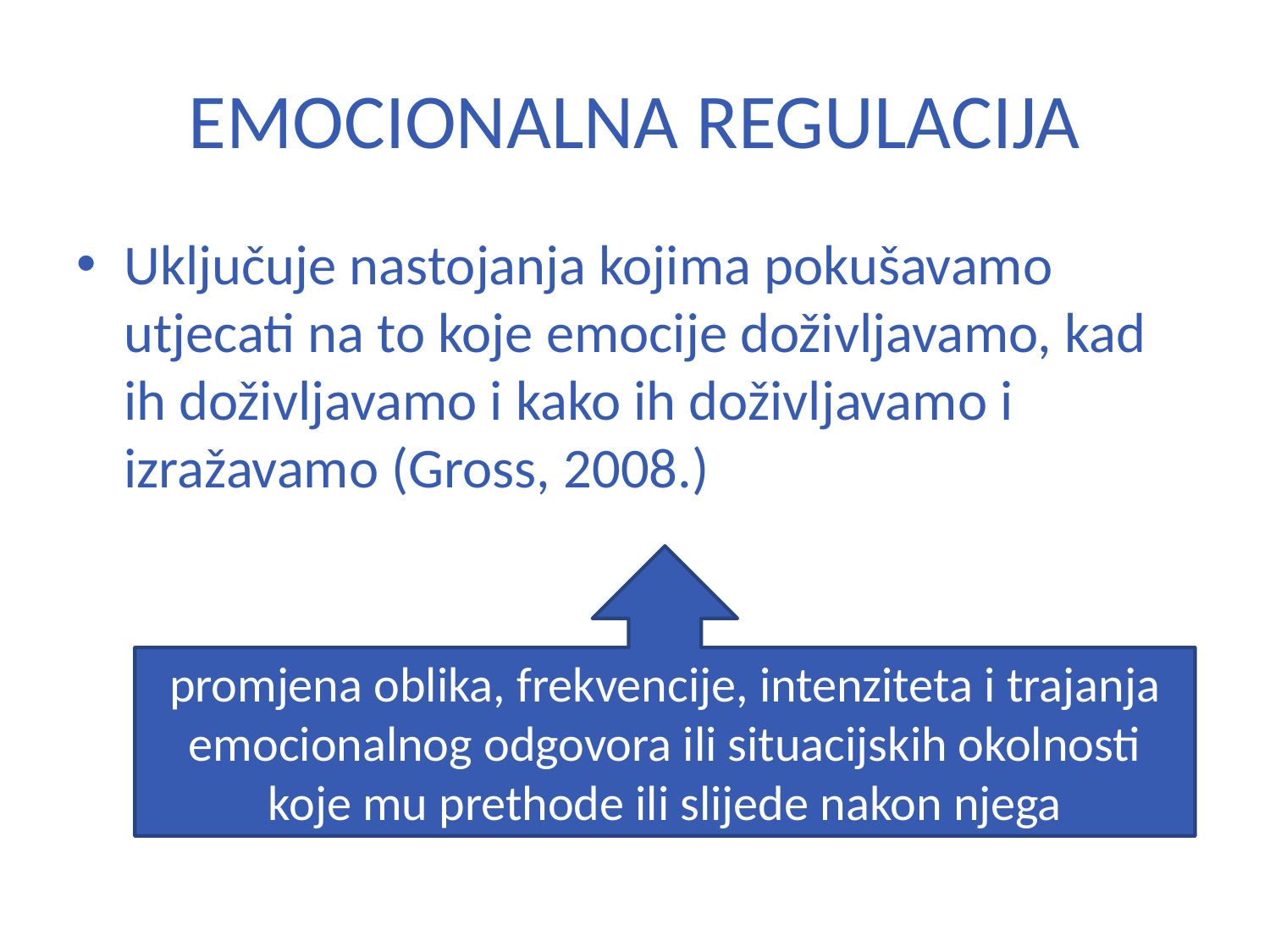

# EMOCIONALNA REGULACIJA
Uključuje nastojanja kojima pokušavamo utjecati na to koje emocije doživljavamo, kad ih doživljavamo i kako ih doživljavamo i izražavamo (Gross, 2008.)

promjena oblika, frekvencije, intenziteta i trajanja emocionalnog odgovora ili situacijskih okolnosti koje mu prethode ili slijede nakon njega